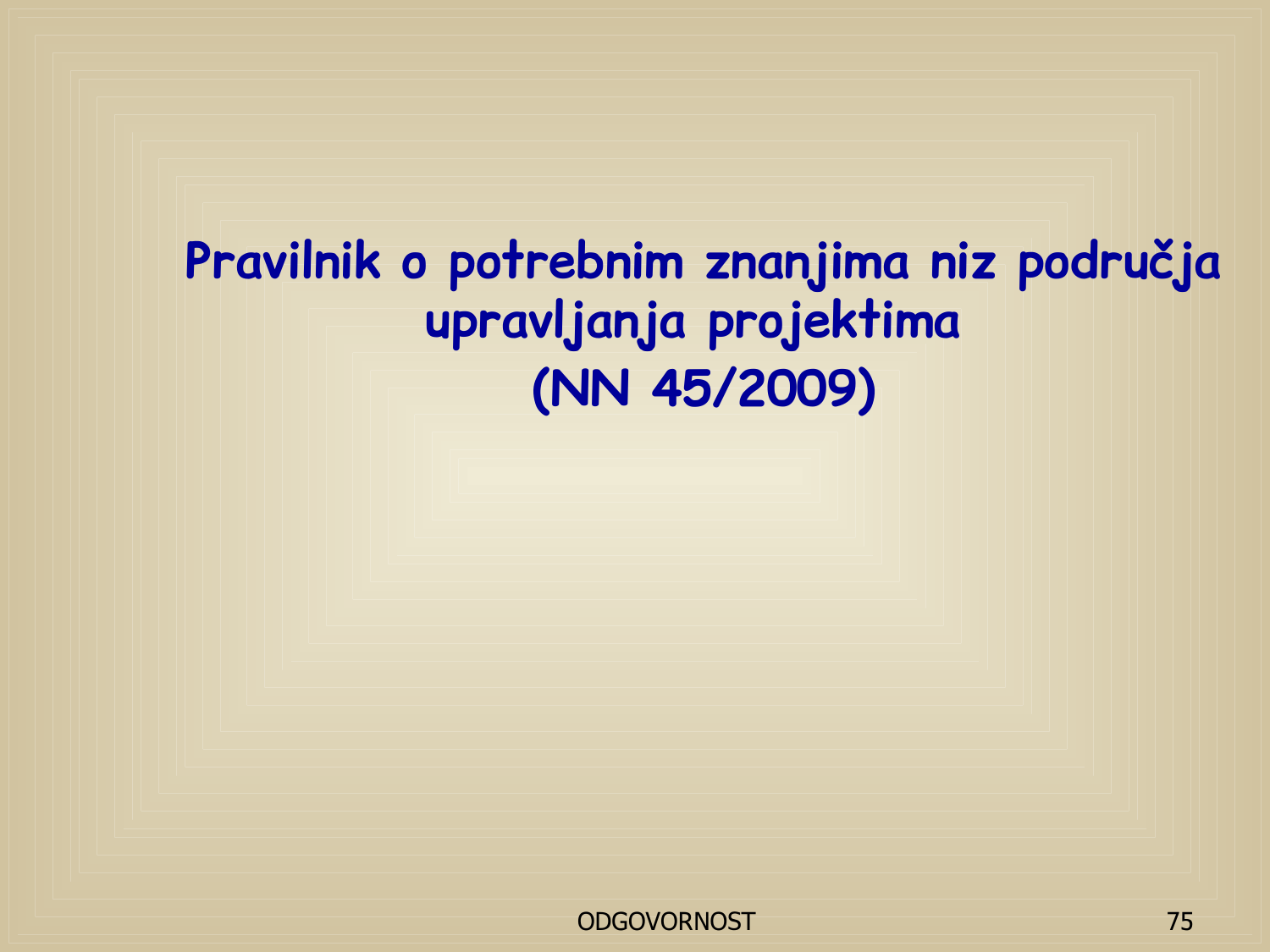

Pravilnik o potrebnim znanjima niz područja upravljanja projektima
(NN 45/2009)

ODGOVORNOST
75